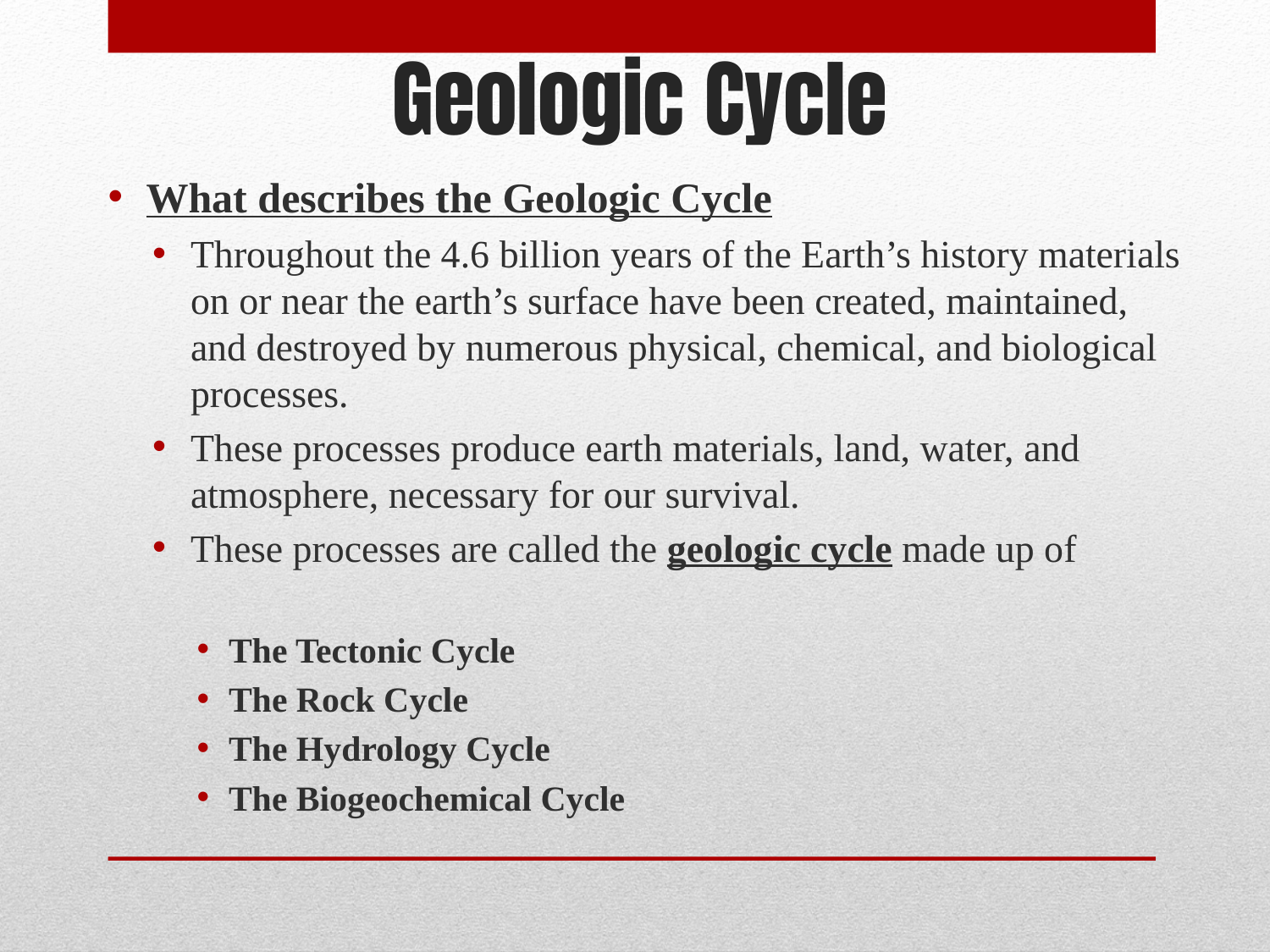

Geologic Cycle
What describes the Geologic Cycle
Throughout the 4.6 billion years of the Earth’s history materials on or near the earth’s surface have been created, maintained, and destroyed by numerous physical, chemical, and biological processes.
These processes produce earth materials, land, water, and atmosphere, necessary for our survival.
These processes are called the geologic cycle made up of

The Tectonic Cycle
The Rock Cycle
The Hydrology Cycle
The Biogeochemical Cycle